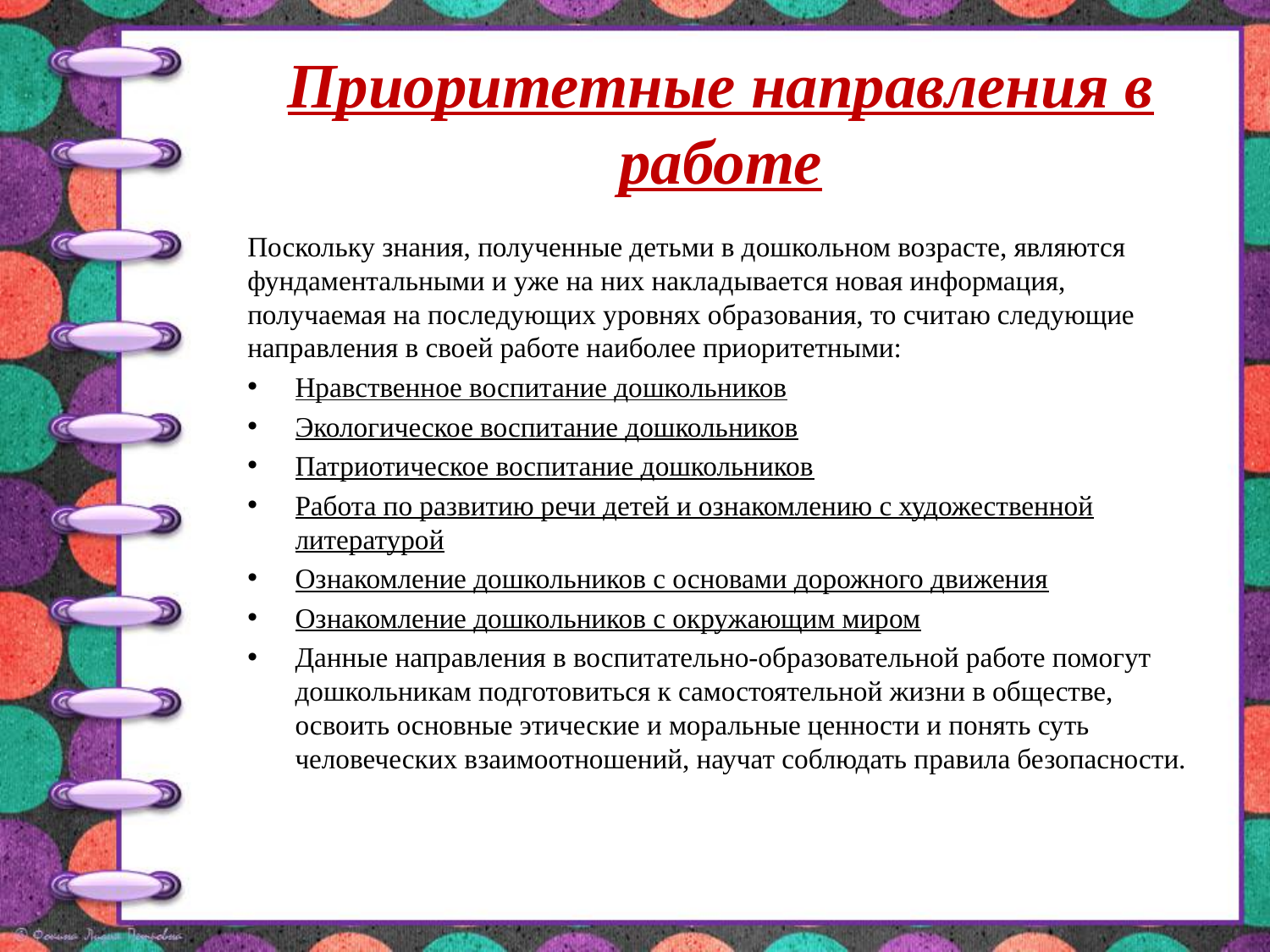

# Приоритетные направления в работе
Поскольку знания, полученные детьми в дошкольном возрасте, являются фундаментальными и уже на них накладывается новая информация, получаемая на последующих уровнях образования, то считаю следующие направления в своей работе наиболее приоритетными:
Нравственное воспитание дошкольников
Экологическое воспитание дошкольников
Патриотическое воспитание дошкольников
Работа по развитию речи детей и ознакомлению с художественной литературой
Ознакомление дошкольников с основами дорожного движения
Ознакомление дошкольников с окружающим миром
Данные направления в воспитательно-образовательной работе помогут дошкольникам подготовиться к самостоятельной жизни в обществе, освоить основные этические и моральные ценности и понять суть человеческих взаимоотношений, научат соблюдать правила безопасности.